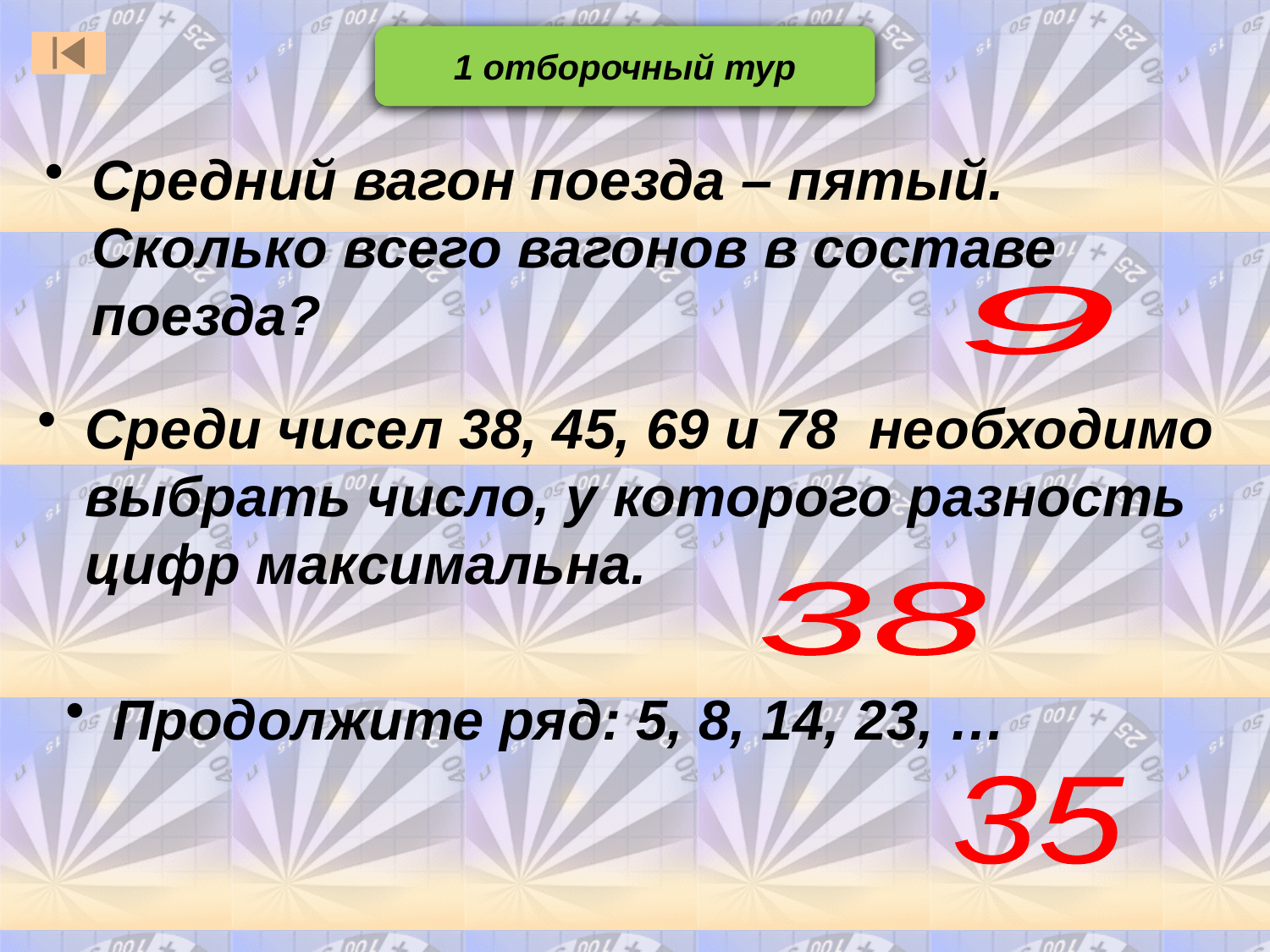

1 отборочный тур

Средний вагон поезда – пятый. Сколько всего вагонов в составе поезда?
9
Среди чисел 38, 45, 69 и 78  необходимо выбрать число, у которого разность цифр максимальна.
38
Продолжите ряд: 5, 8, 14, 23, …
35